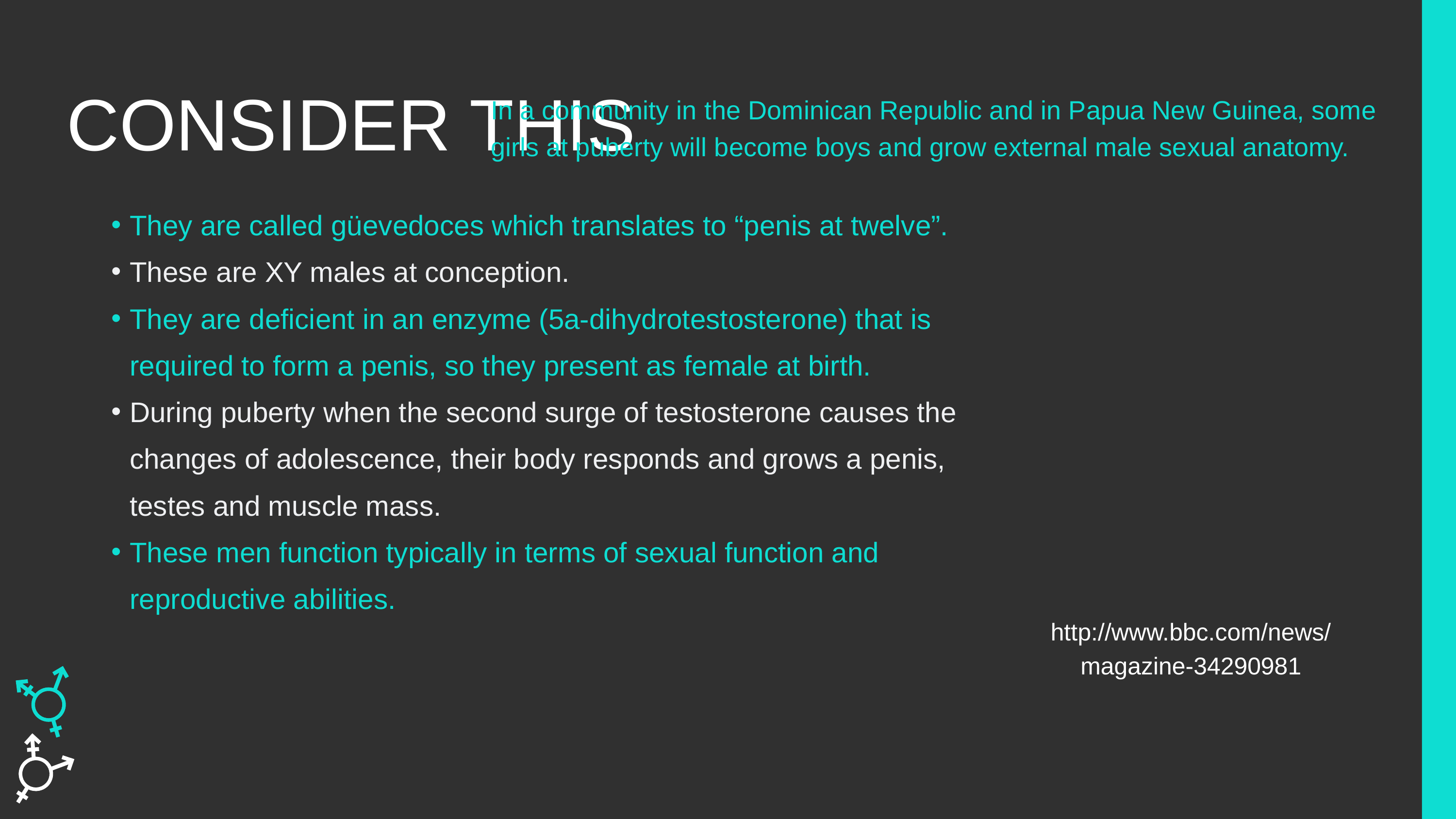

In a community in the Dominican Republic and in Papua New Guinea, some girls at puberty will become boys and grow external male sexual anatomy.
CONSIDER THIS
They are called güevedoces which translates to “penis at twelve”.
These are XY males at conception.
They are deficient in an enzyme (5a-dihydrotestosterone) that is required to form a penis, so they present as female at birth.
During puberty when the second surge of testosterone causes the changes of adolescence, their body responds and grows a penis, testes and muscle mass.
These men function typically in terms of sexual function and reproductive abilities.
http://www.bbc.com/news/magazine-34290981